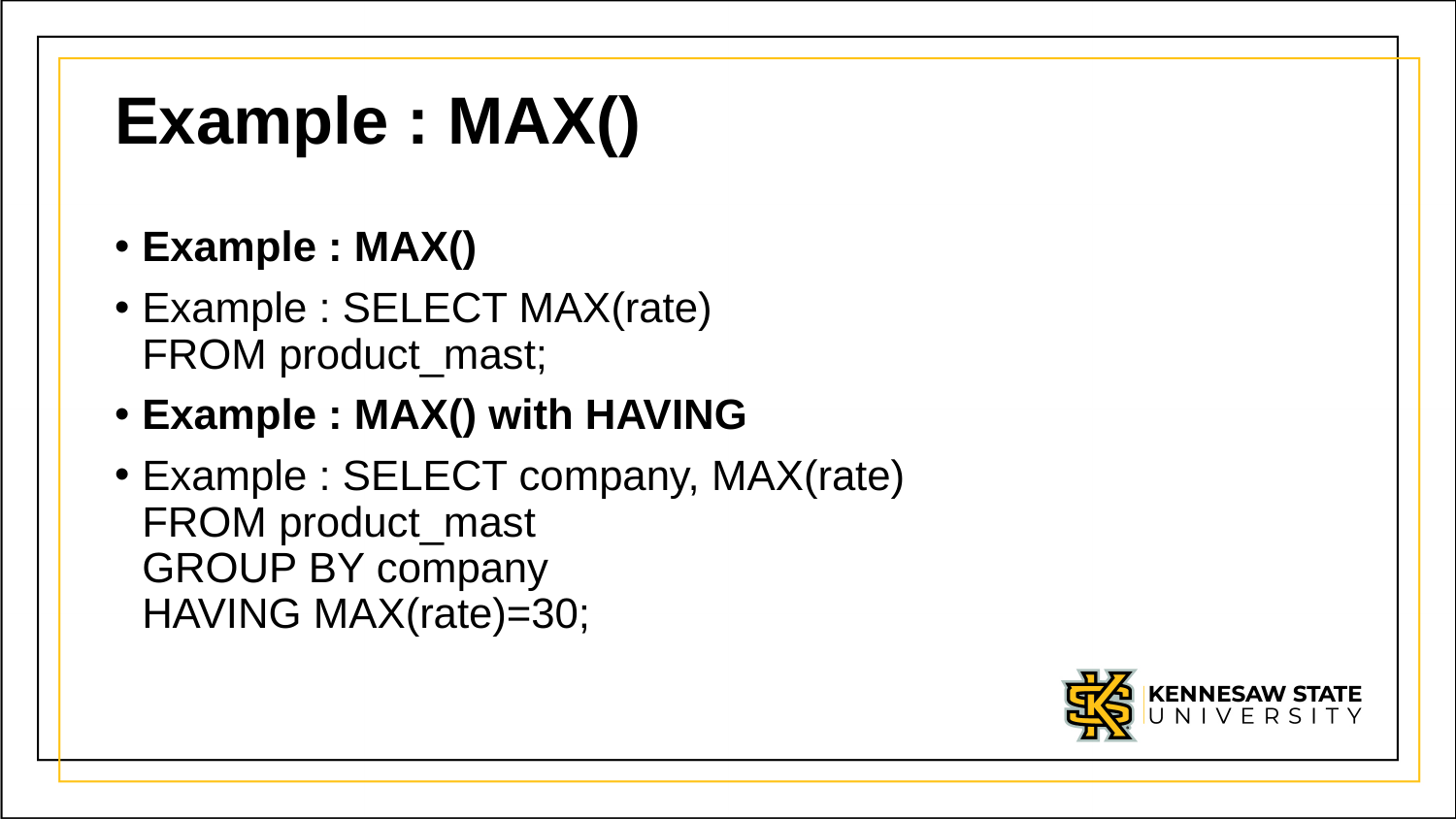

# Example : MAX()
Example : MAX()
Example : SELECT MAX(rate)
FROM product_mast;
Example : MAX() with HAVING
Example : SELECT company, MAX(rate)
FROM product_mast
GROUP BY company
HAVING MAX(rate)=30;